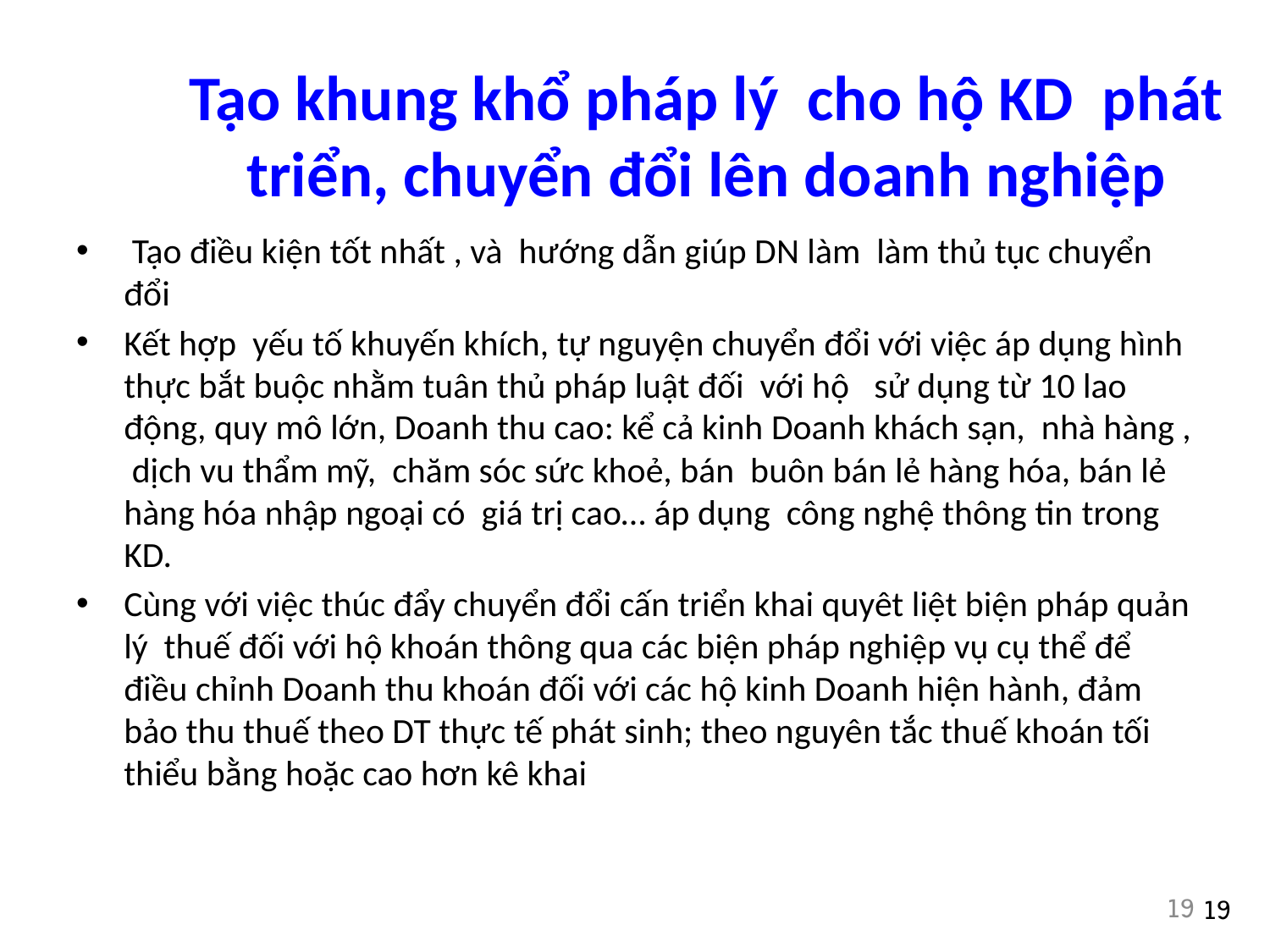

# Tạo khung khổ pháp lý  cho hộ KD  phát triển, chuyển đổi lên doanh nghiệp
 Tạo điều kiện tốt nhất , và  hướng dẫn giúp DN làm  làm thủ tục chuyển đổi
Kết hợp  yếu tố khuyến khích, tự nguyện chuyển đổi với việc áp dụng hình thực bắt buộc nhằm tuân thủ pháp luật đối  với hộ   sử dụng từ 10 lao động, quy mô lớn, Doanh thu cao: kể cả kinh Doanh khách sạn,  nhà hàng ,  dịch vu thẩm mỹ,  chăm sóc sức khoẻ, bán  buôn bán lẻ hàng hóa, bán lẻ hàng hóa nhập ngoại có  giá trị cao… áp dụng  công nghệ thông tin trong  KD.
Cùng với việc thúc đẩy chuyển đổi cấn triển khai quyêt liệt biện pháp quản lý  thuế đối với hộ khoán thông qua các biện pháp nghiệp vụ cụ thể để điều chỉnh Doanh thu khoán đối với các hộ kinh Doanh hiện hành, đảm bảo thu thuế theo DT thực tế phát sinh; theo nguyên tắc thuế khoán tối thiểu bằng hoặc cao hơn kê khai
19
19